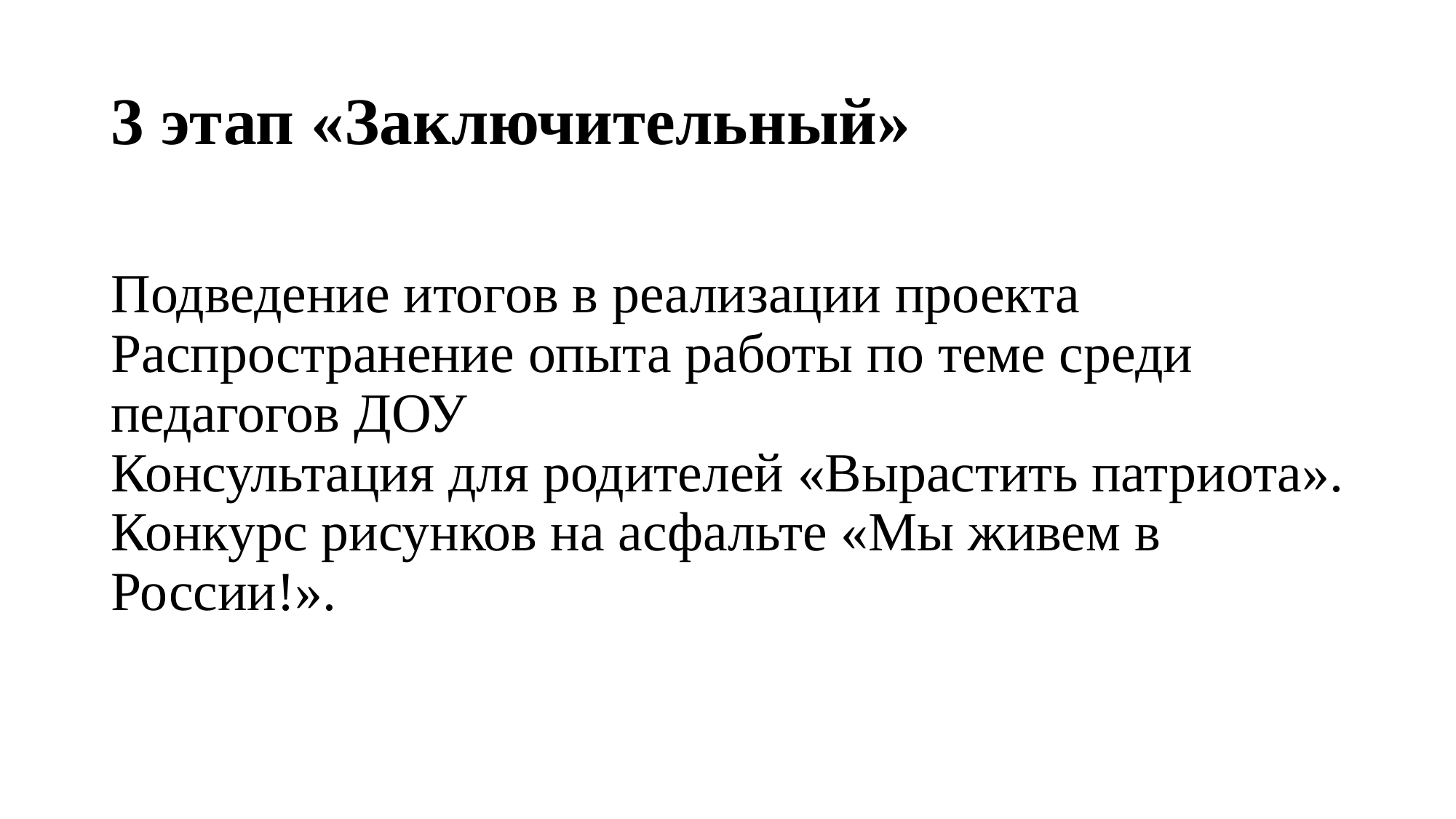

# 3 этап «Заключительный»
Подведение итогов в реализации проекта
Распространение опыта работы по теме среди педагогов ДОУ
Консультация для родителей «Вырастить патриота».
Конкурс рисунков на асфальте «Мы живем в России!».